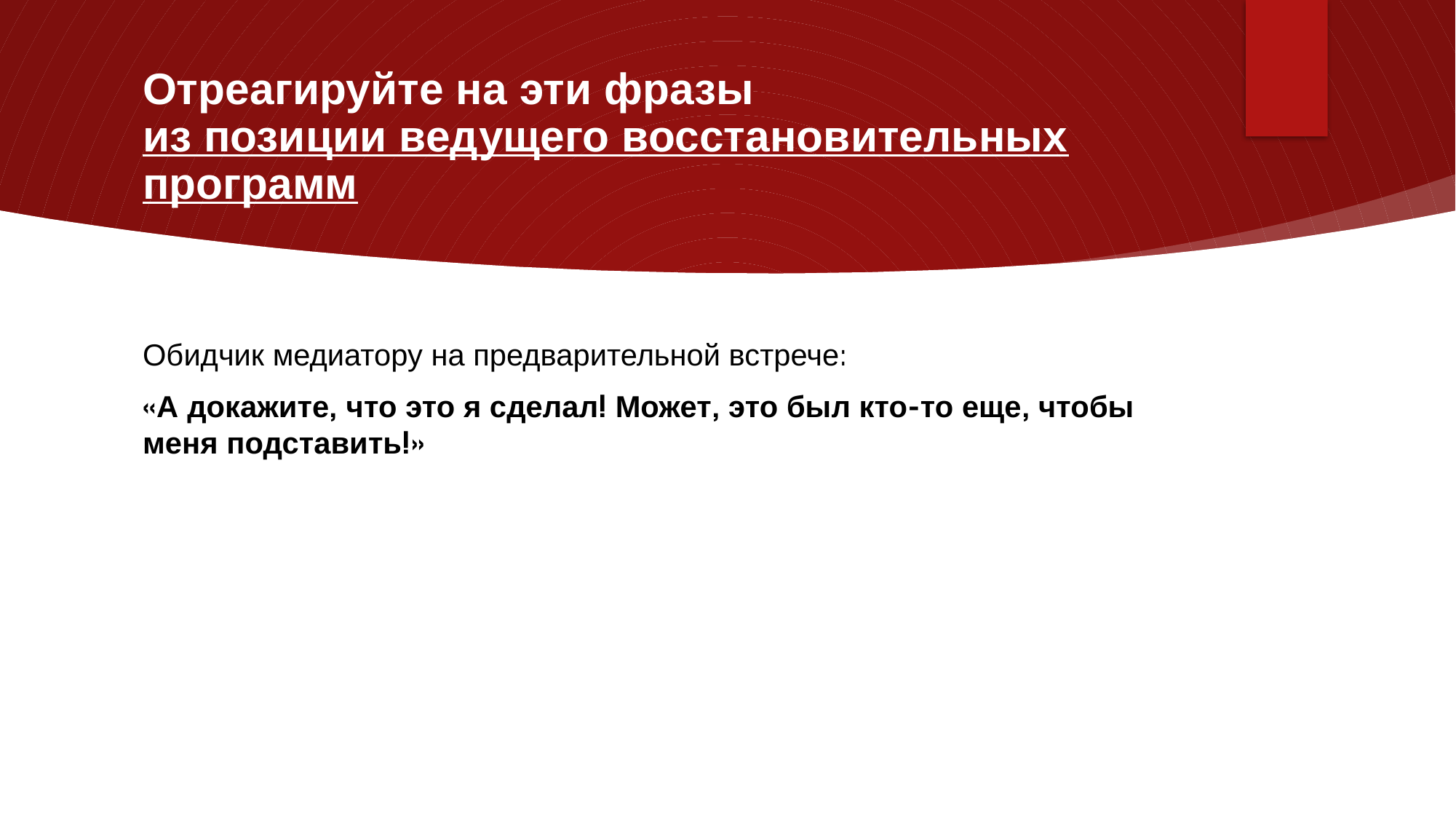

# Отреагируйте на эти фразы из позиции ведущего восстановительных программ

Обидчик медиатору на предварительной встрече:
«А докажите, что это я сделал! Может, это был кто-то еще, чтобы меня подставить!»